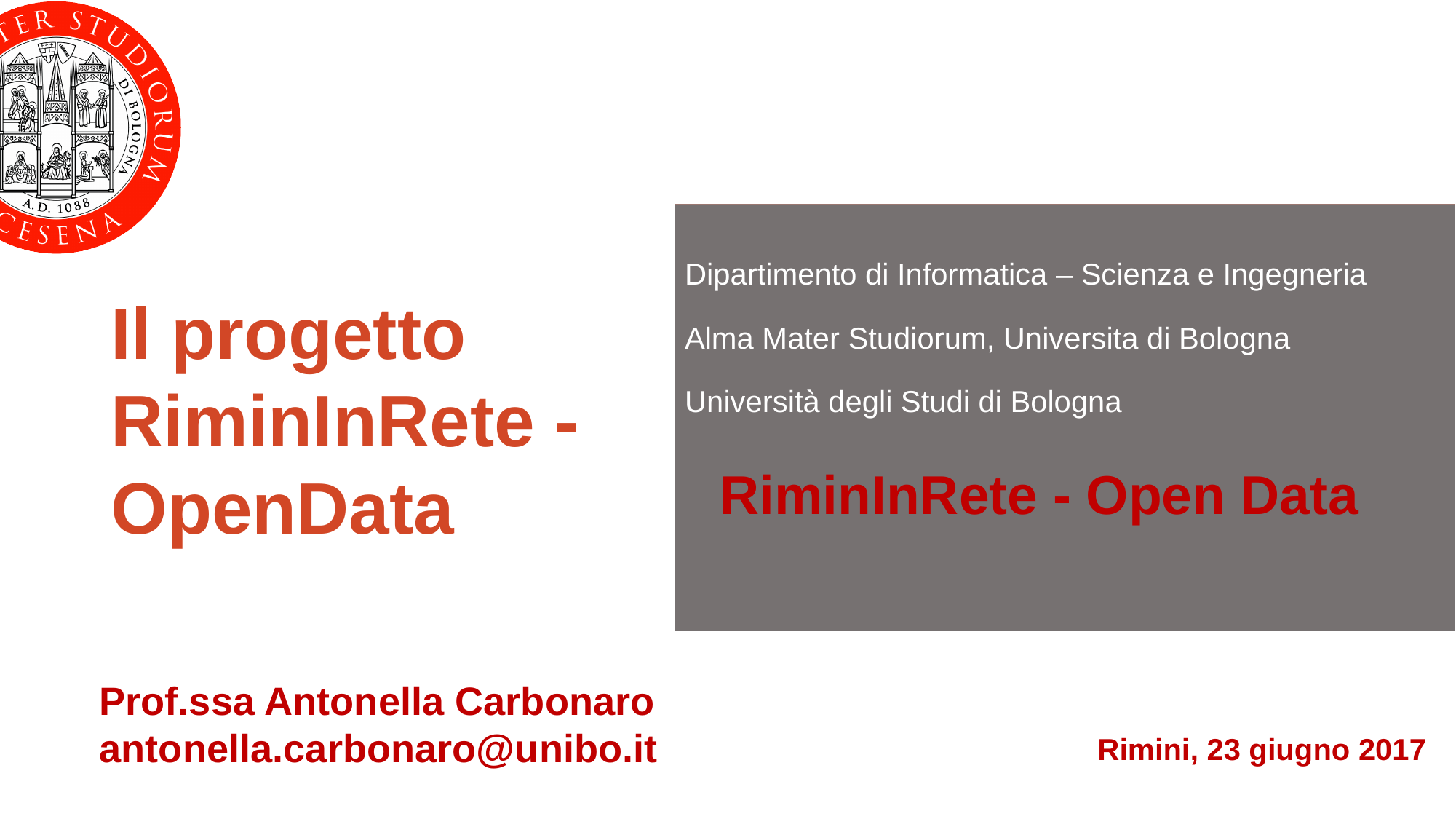

Dipartimento di Informatica – Scienza e Ingegneria
Alma Mater Studiorum, Universita di Bologna
Università degli Studi di Bologna
# Il progetto RiminInRete - OpenData
RiminInRete - Open Data
Prof.ssa Antonella Carbonaro
antonella.carbonaro@unibo.it
Rimini, 23 giugno 2017